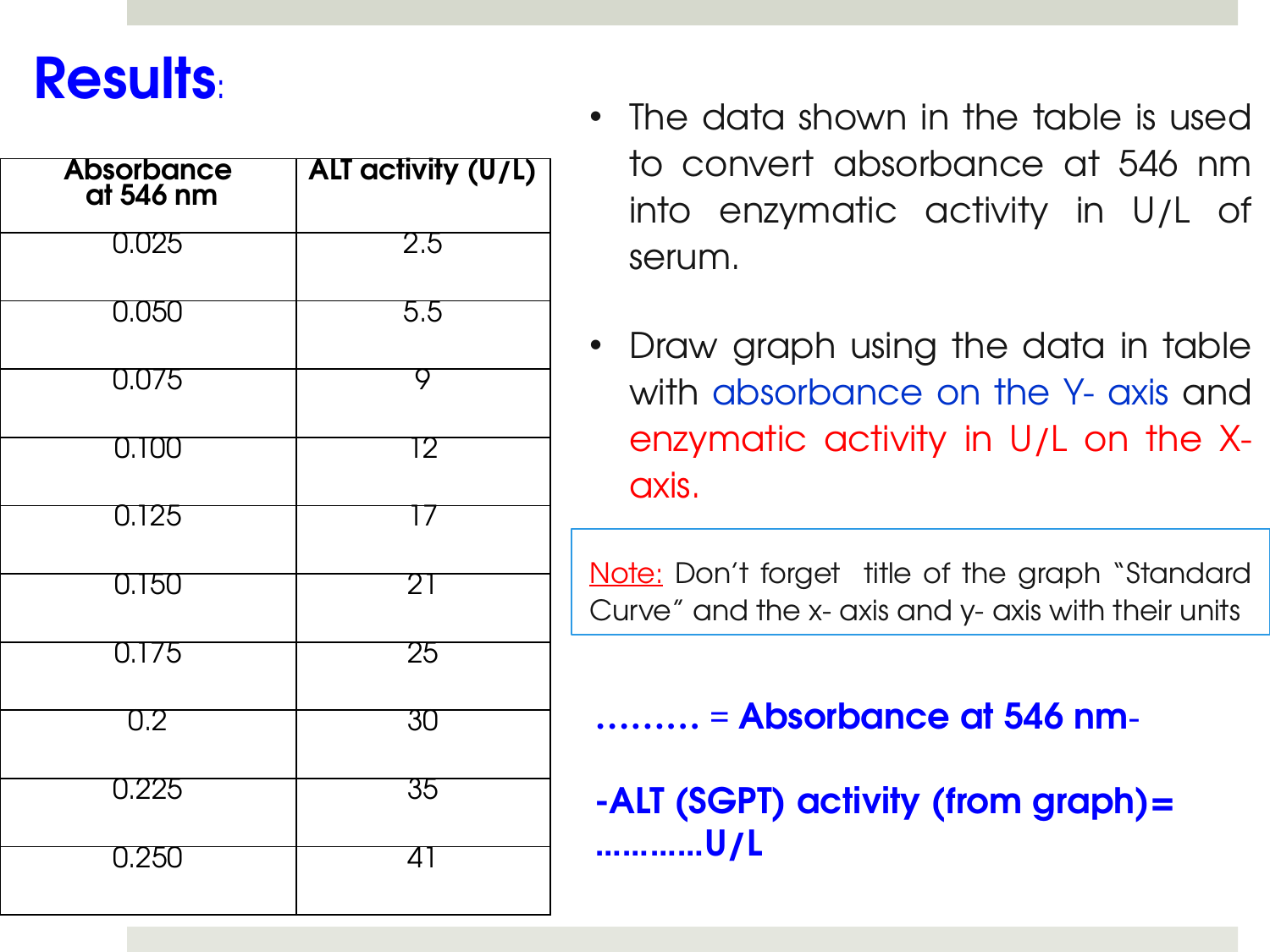

Results:

The data shown in the table is used to convert absorbance at 546 nm into enzymatic activity in U/L of serum.

Draw graph using the data in table with absorbance on the Y- axis and enzymatic activity in U/L on the X-axis.

Note: Don’t forget  title of the graph “Standard Curve” and the x- axis and y- axis with their units
| Absorbance at 546 nm | ALT activity (U/L) |
| --- | --- |
| 0.025 | 2.5 |
| 0.050 | 5.5 |
| 0.075 | 9 |
| 0.100 | 12 |
| 0.125 | 17 |
| 0.150 | 21 |
| 0.175 | 25 |
| 0.2 | 30 |
| 0.225 | 35 |
| 0.250 | 41 |

-Absorbance at 546 nm = ………

-ALT (SGPT) activity (from graph)= …………U/L